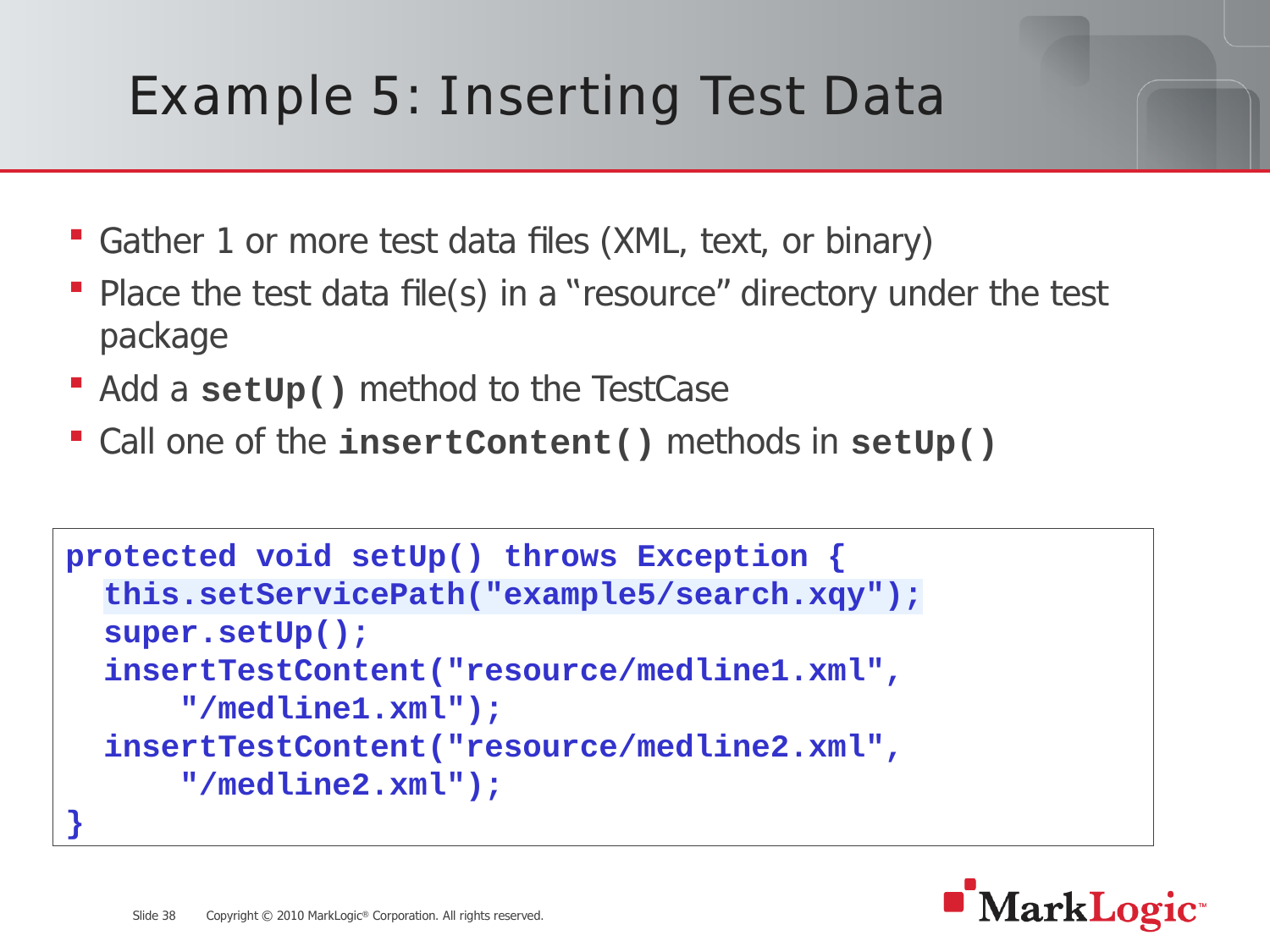

# Example 5: Inserting Test Data
Gather 1 or more test data files (XML, text, or binary)
Place the test data file(s) in a “resource” directory under the test package
Add a setUp() method to the TestCase
Call one of the insertContent() methods in setUp()

protected void setUp() throws Exception {
  this.setServicePath("example5/search.xqy");
  super.setUp();
  insertTestContent("resource/medline1.xml",
      "/medline1.xml");
  insertTestContent("resource/medline2.xml",
      "/medline2.xml");
}